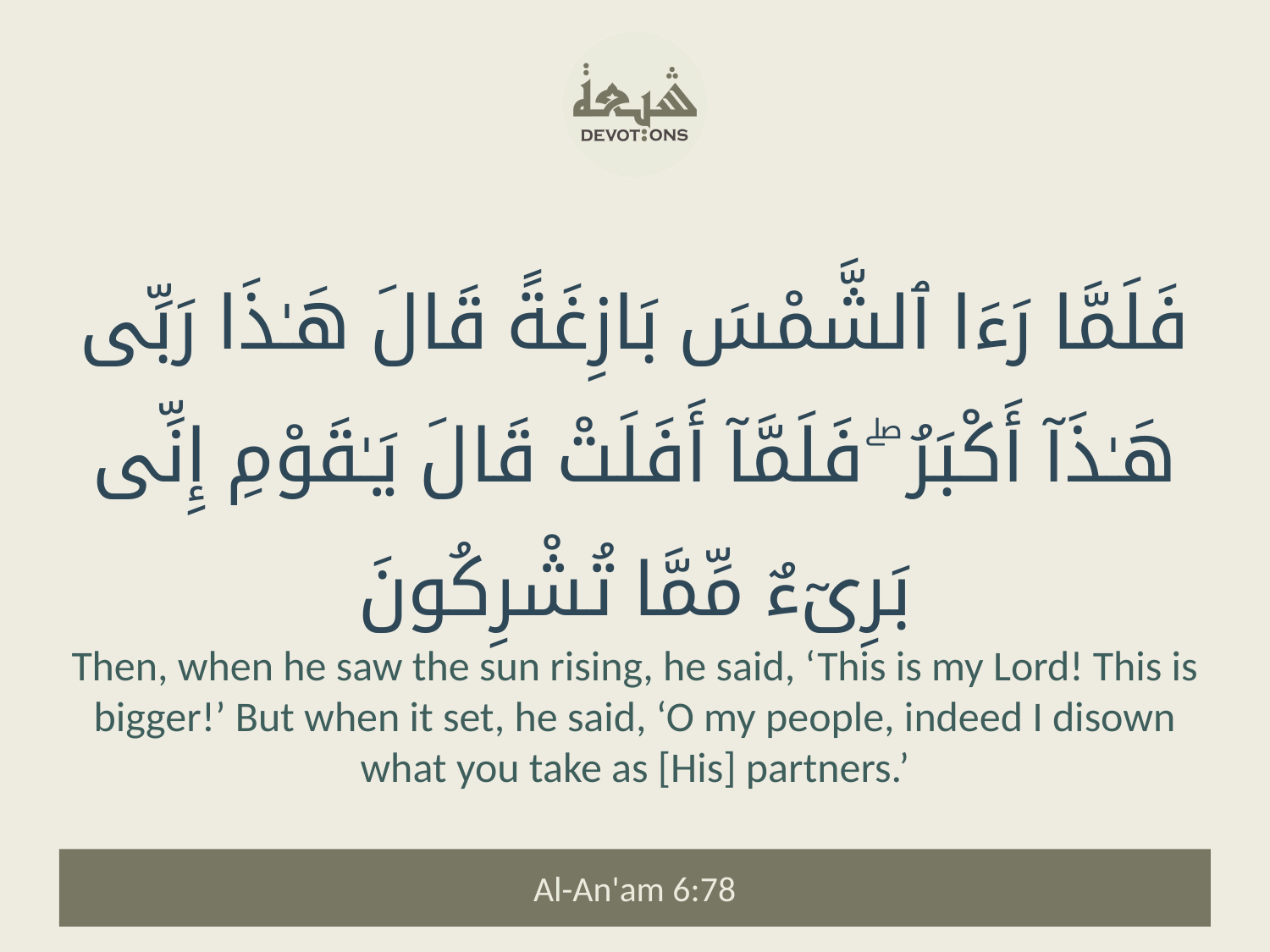

فَلَمَّا رَءَا ٱلشَّمْسَ بَازِغَةً قَالَ هَـٰذَا رَبِّى هَـٰذَآ أَكْبَرُ ۖ فَلَمَّآ أَفَلَتْ قَالَ يَـٰقَوْمِ إِنِّى بَرِىٓءٌ مِّمَّا تُشْرِكُونَ
Then, when he saw the sun rising, he said, ‘This is my Lord! This is bigger!’ But when it set, he said, ‘O my people, indeed I disown what you take as [His] partners.’
Al-An'am 6:78